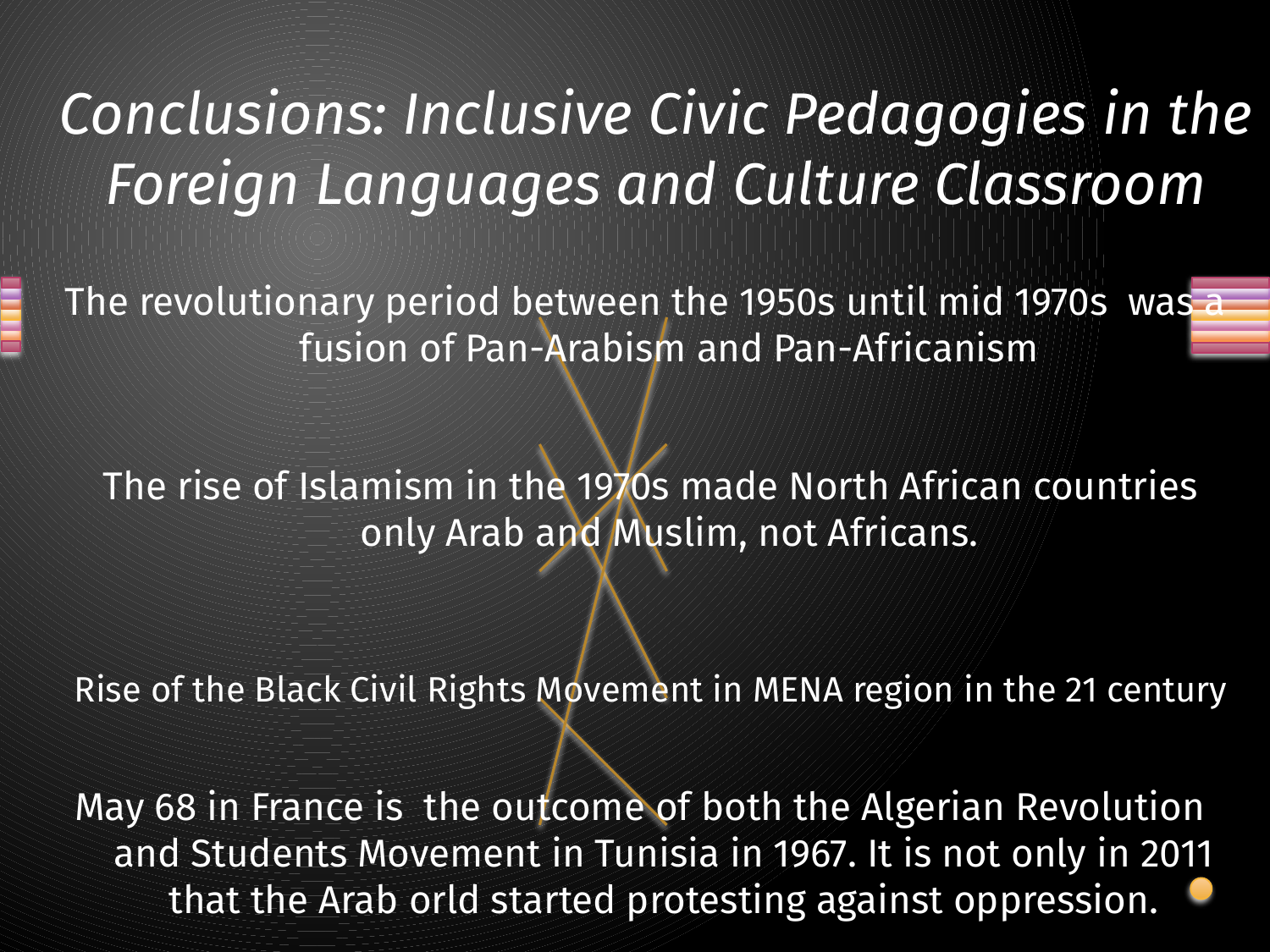

# Conclusions: Inclusive Civic Pedagogies in the Foreign Languages and Culture Classroom
The revolutionary period between the 1950s until mid 1970s  was a fusion of Pan-Arabism and Pan-Africanism
The rise of Islamism in the 1970s made North African countries only Arab and Muslim, not Africans.
Rise of the Black Civil Rights Movement in MENA region in the 21 century
May 68 in France is  the outcome of both the Algerian Revolution and Students Movement in Tunisia in 1967. It is not only in 2011 that the Arab orld started protesting against oppression.